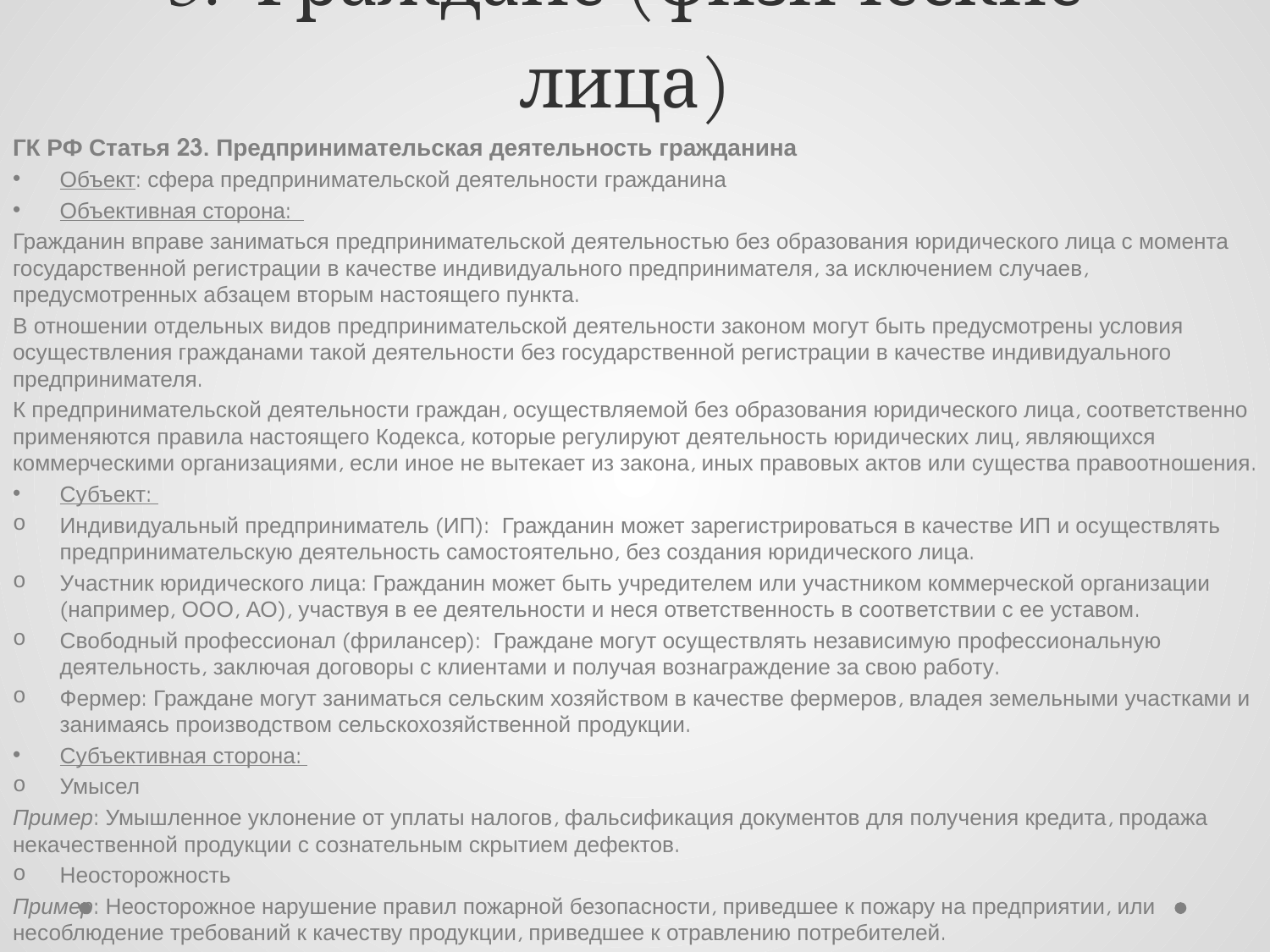

# 3.  Граждане (физические лица)
ГК РФ Статья 23. Предпринимательская деятельность гражданина
Объект: сфера предпринимательской деятельности гражданина
Объективная сторона:
Гражданин вправе заниматься предпринимательской деятельностью без образования юридического лица с момента государственной регистрации в качестве индивидуального предпринимателя, за исключением случаев, предусмотренных абзацем вторым настоящего пункта.
В отношении отдельных видов предпринимательской деятельности законом могут быть предусмотрены условия осуществления гражданами такой деятельности без государственной регистрации в качестве индивидуального предпринимателя.
К предпринимательской деятельности граждан, осуществляемой без образования юридического лица, соответственно применяются правила настоящего Кодекса, которые регулируют деятельность юридических лиц, являющихся коммерческими организациями, если иное не вытекает из закона, иных правовых актов или существа правоотношения.
Субъект:
Индивидуальный предприниматель (ИП):  Гражданин может зарегистрироваться в качестве ИП и осуществлять предпринимательскую деятельность самостоятельно, без создания юридического лица.
Участник юридического лица: Гражданин может быть учредителем или участником коммерческой организации (например, ООО, АО), участвуя в ее деятельности и неся ответственность в соответствии с ее уставом.
Свободный профессионал (фрилансер):  Граждане могут осуществлять независимую профессиональную деятельность, заключая договоры с клиентами и получая вознаграждение за свою работу.
Фермер: Граждане могут заниматься сельским хозяйством в качестве фермеров, владея земельными участками и занимаясь производством сельскохозяйственной продукции.
Субъективная сторона:
Умысел
Пример: Умышленное уклонение от уплаты налогов, фальсификация документов для получения кредита, продажа некачественной продукции с сознательным скрытием дефектов.
Неосторожность
Пример: Неосторожное нарушение правил пожарной безопасности, приведшее к пожару на предприятии, или несоблюдение требований к качеству продукции, приведшее к отравлению потребителей.